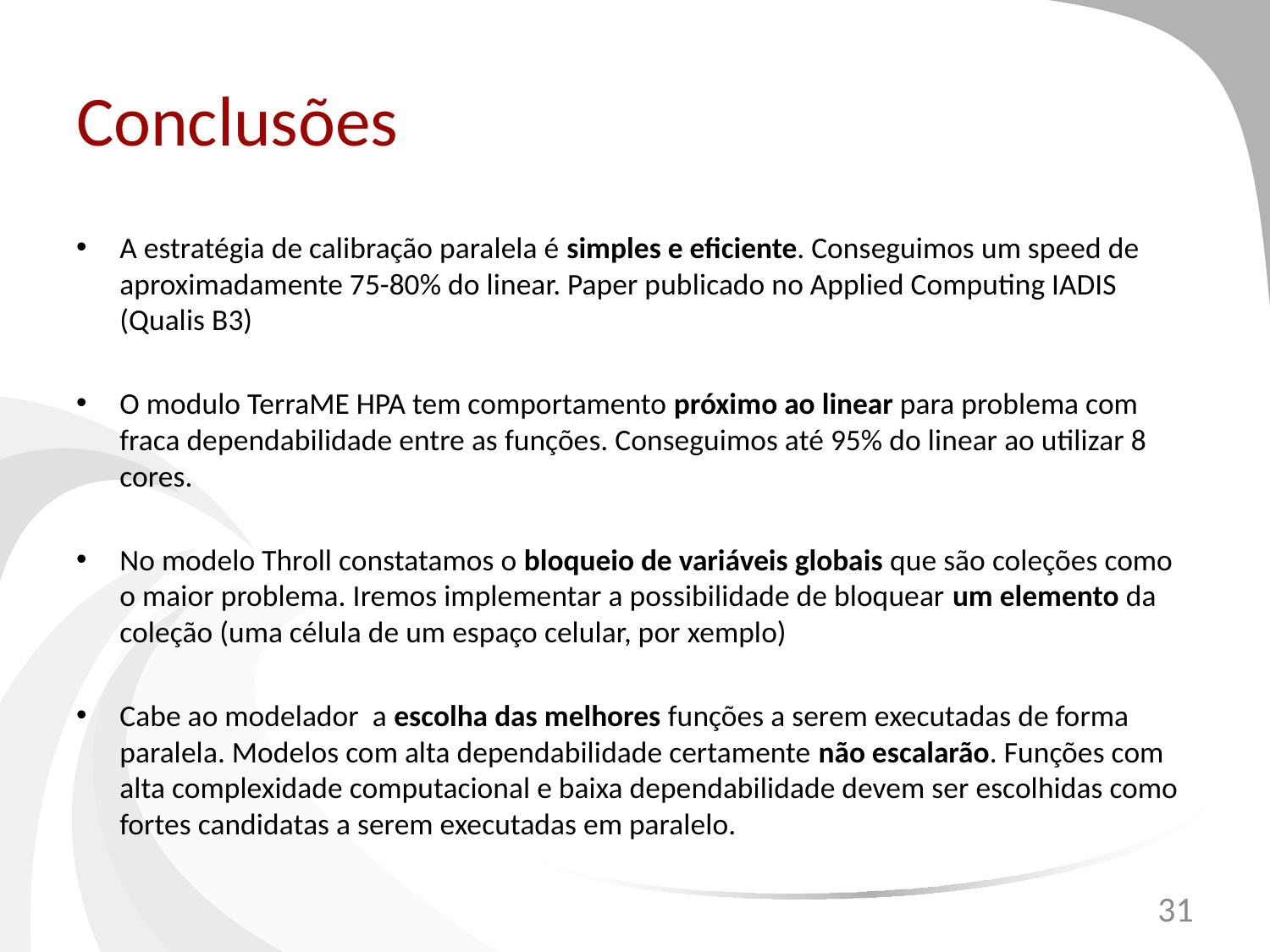

# Conclusões
A estratégia de calibração paralela é simples e eficiente. Conseguimos um speed de aproximadamente 75-80% do linear. Paper publicado no Applied Computing IADIS (Qualis B3)

O modulo TerraME HPA tem comportamento próximo ao linear para problema com fraca dependabilidade entre as funções. Conseguimos até 95% do linear ao utilizar 8 cores.

No modelo Throll constatamos o bloqueio de variáveis globais que são coleções como o maior problema. Iremos implementar a possibilidade de bloquear um elemento da coleção (uma célula de um espaço celular, por xemplo)

Cabe ao modelador  a escolha das melhores funções a serem executadas de forma paralela. Modelos com alta dependabilidade certamente não escalarão. Funções com alta complexidade computacional e baixa dependabilidade devem ser escolhidas como fortes candidatas a serem executadas em paralelo.
31